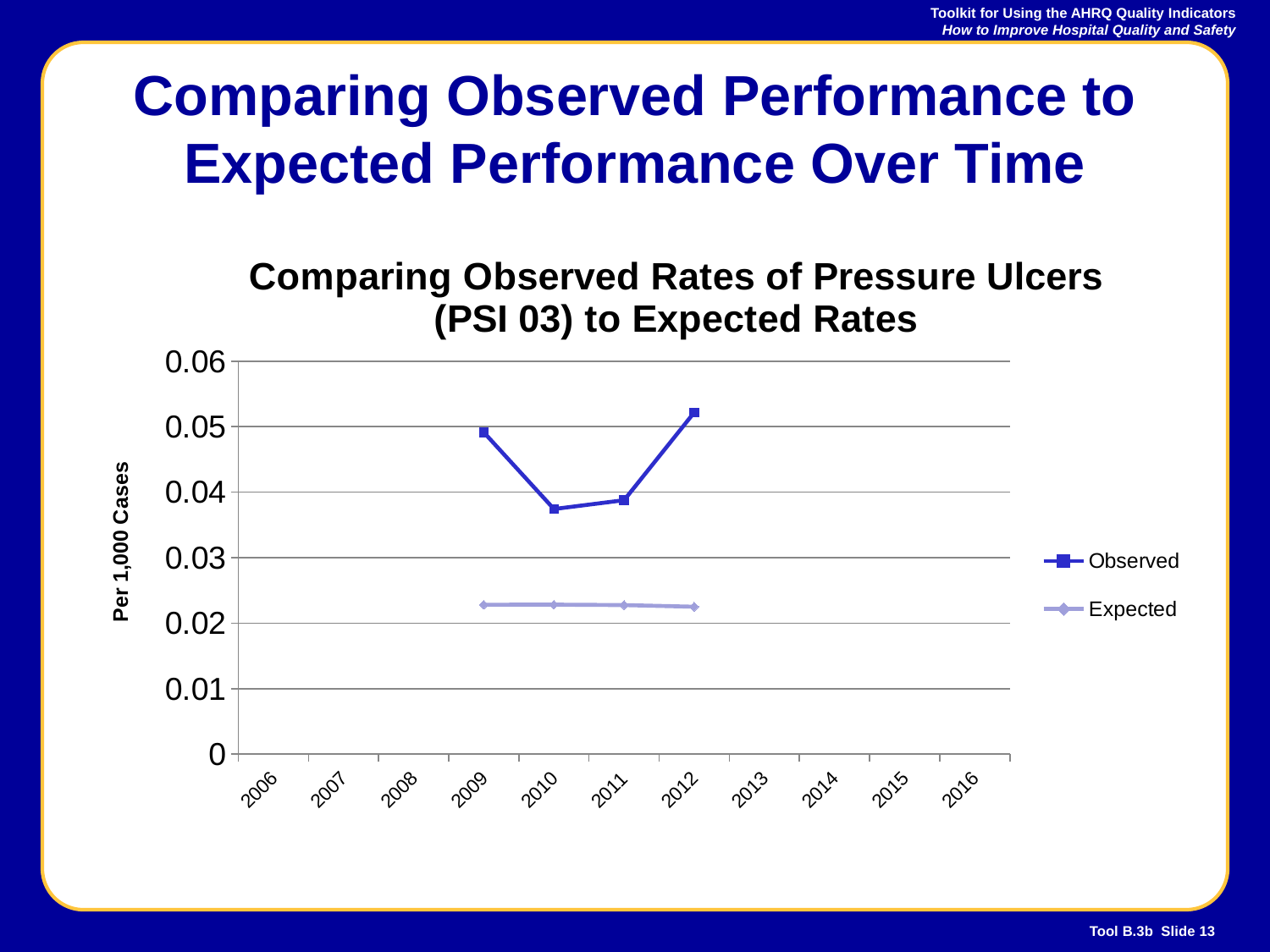

Comparing Observed Performance to Expected Performance Over Time

### Chart: Comparing Observed Rates of Pressure Ulcers (PSI 03) to Expected Rates

| Category | Observed | Expected |
|---|---|---|
| 2006 | None | None |
| 2007 | None | None |
| 2008 | None | None |
| 2009 | 0.0491368 | 0.0228119 |
| 2010 | 0.0374269 | 0.02283 |
| 2011 | 0.0387779 | 0.0227609 |
| 2012 | 0.0521654 | 0.02251 |
| 2013 | None | None |
| 2014 | None | None |
| 2015 | None | None |
| 2016 | None | None |